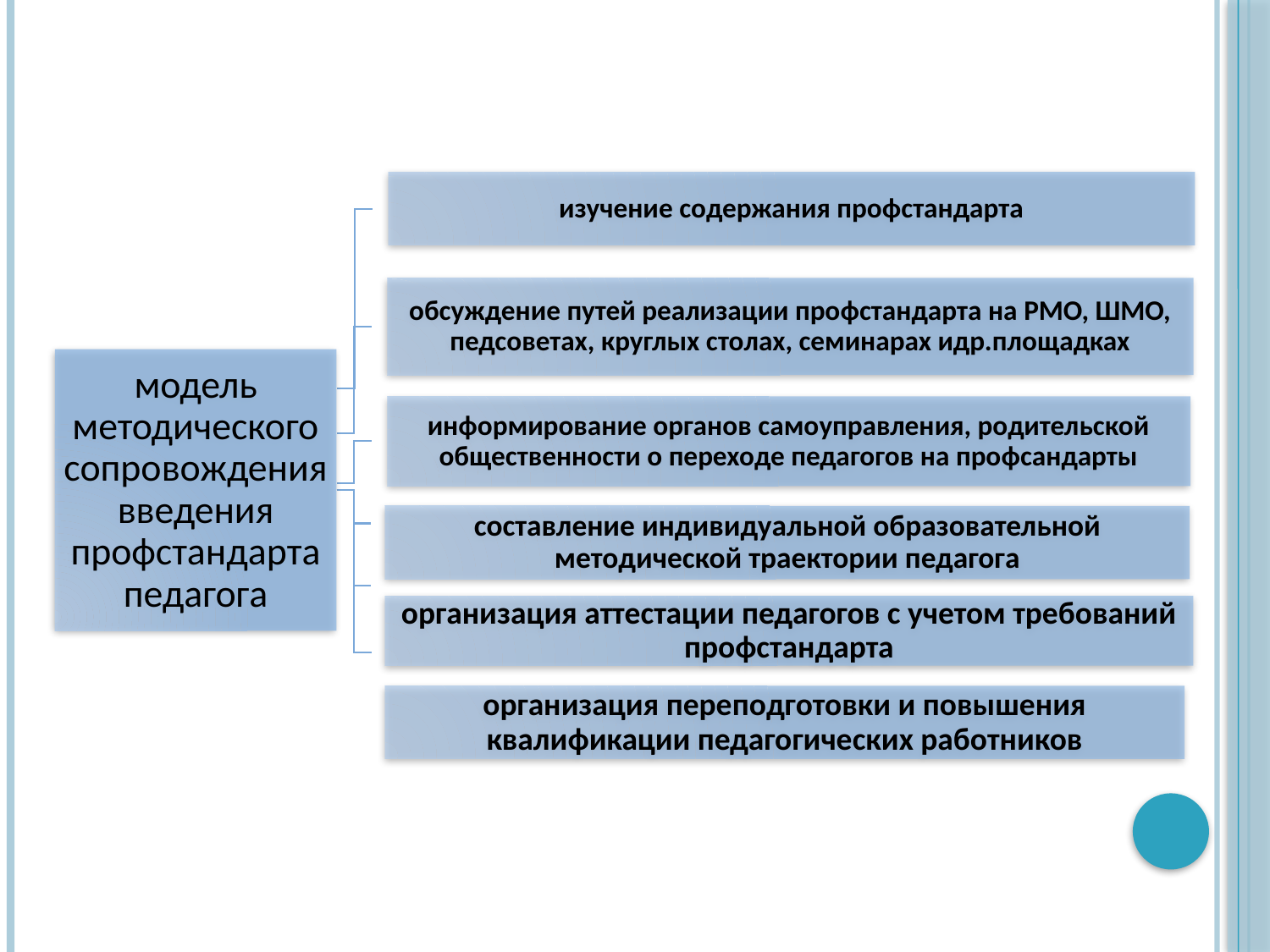

модель методического сопровождения введения профстандарта педагога
изучение содержания профстандарта
обсуждение путей реализации профстандарта на РМО, ШМО, педсоветах, круглых столах, семинарах идр.площадках
информирование органов самоуправления, родительской общественности о переходе педагогов на профсандарты
составление индивидуальной образовательной методической траектории педагога
организация аттестации педагогов с учетом требований профстандарта
организация переподготовки и повышения квалификации педагогических работников